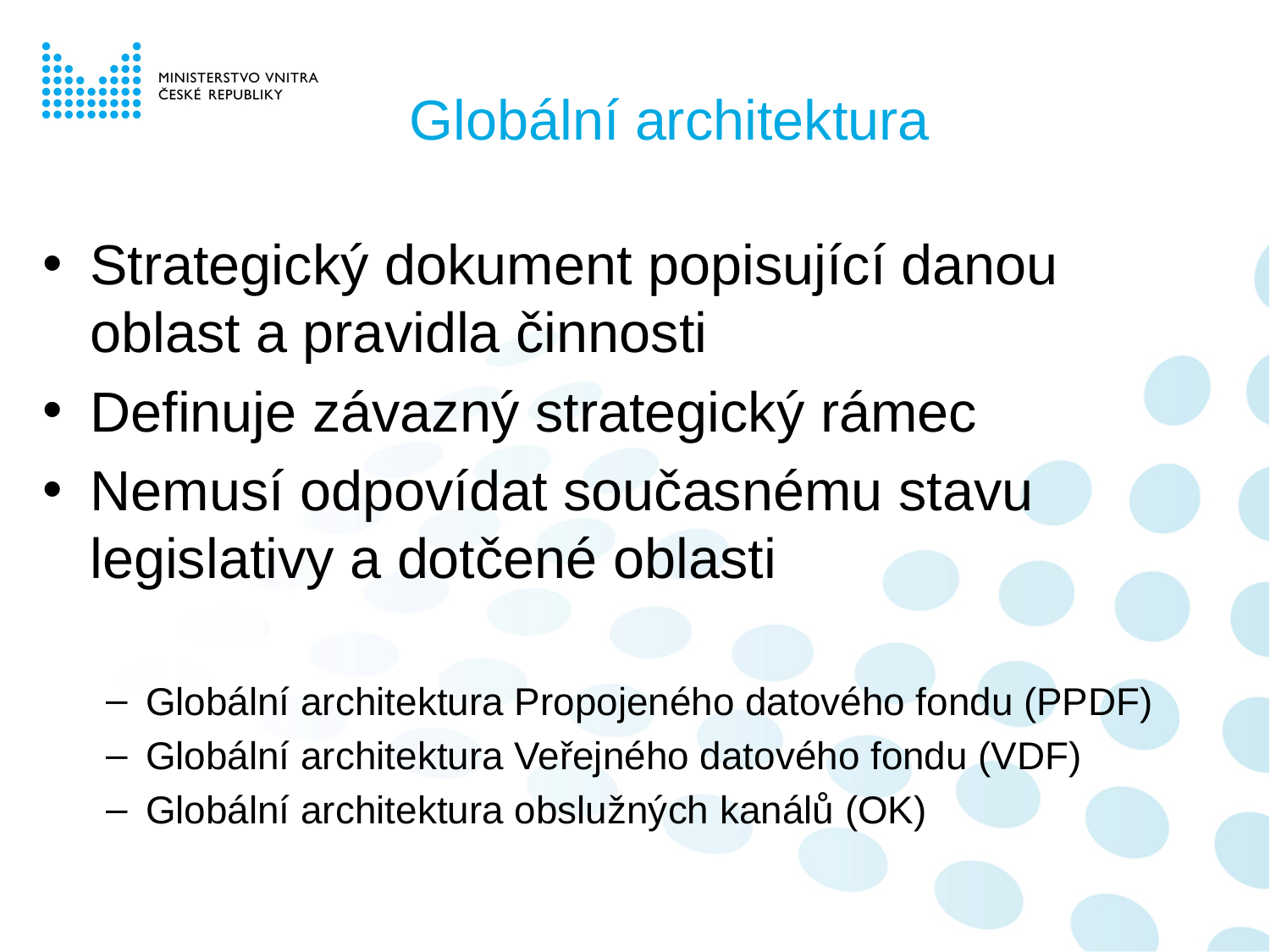

# Globální architektura
Strategický dokument popisující danou oblast a pravidla činnosti
Definuje závazný strategický rámec
Nemusí odpovídat současnému stavu legislativy a dotčené oblasti

Globální architektura Propojeného datového fondu (PPDF)
Globální architektura Veřejného datového fondu (VDF)
Globální architektura obslužných kanálů (OK)